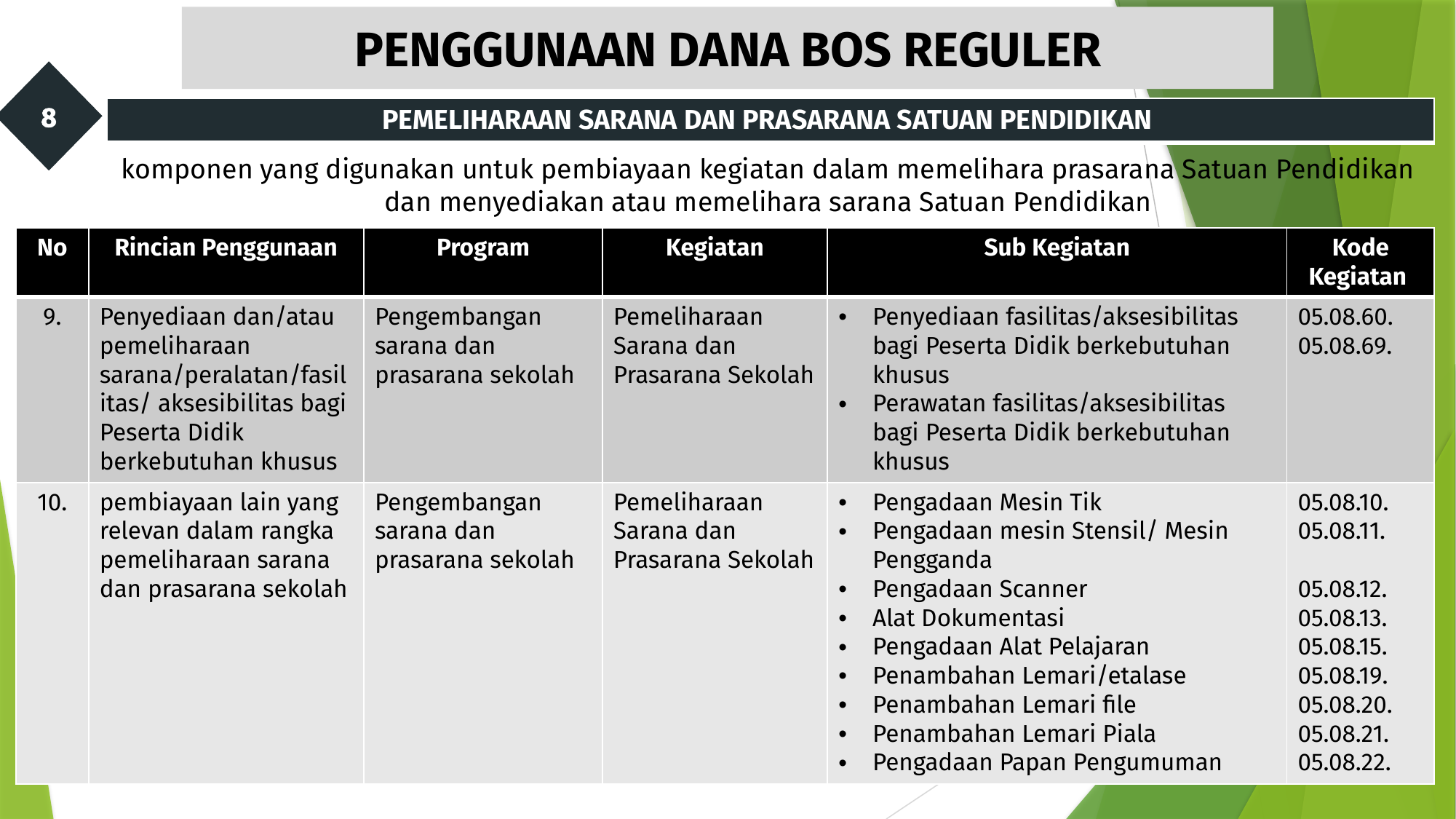

PENGGUNAAN DANA BOS REGULER
8
| PEMELIHARAAN SARANA DAN PRASARANA SATUAN PENDIDIKAN |
| --- |
komponen yang digunakan untuk pembiayaan kegiatan dalam memelihara prasarana Satuan Pendidikan dan menyediakan atau memelihara sarana Satuan Pendidikan
| No | Rincian Penggunaan | Program | Kegiatan | Sub Kegiatan | Kode Kegiatan |
| --- | --- | --- | --- | --- | --- |
| 9. | Penyediaan dan/atau pemeliharaan sarana/peralatan/fasilitas/ aksesibilitas bagi Peserta Didik berkebutuhan khusus | Pengembangan sarana dan prasarana sekolah | Pemeliharaan Sarana dan Prasarana Sekolah | Penyediaan fasilitas/aksesibilitas bagi Peserta Didik berkebutuhan khusus Perawatan fasilitas/aksesibilitas bagi Peserta Didik berkebutuhan khusus | 05.08.60. 05.08.69. |
| 10. | pembiayaan lain yang relevan dalam rangka pemeliharaan sarana dan prasarana sekolah | Pengembangan sarana dan prasarana sekolah | Pemeliharaan Sarana dan Prasarana Sekolah | Pengadaan Mesin Tik Pengadaan mesin Stensil/ Mesin Pengganda Pengadaan Scanner Alat Dokumentasi Pengadaan Alat Pelajaran Penambahan Lemari/etalase Penambahan Lemari file Penambahan Lemari Piala Pengadaan Papan Pengumuman | 05.08.10. 05.08.11. 05.08.12. 05.08.13. 05.08.15. 05.08.19. 05.08.20. 05.08.21. 05.08.22. |